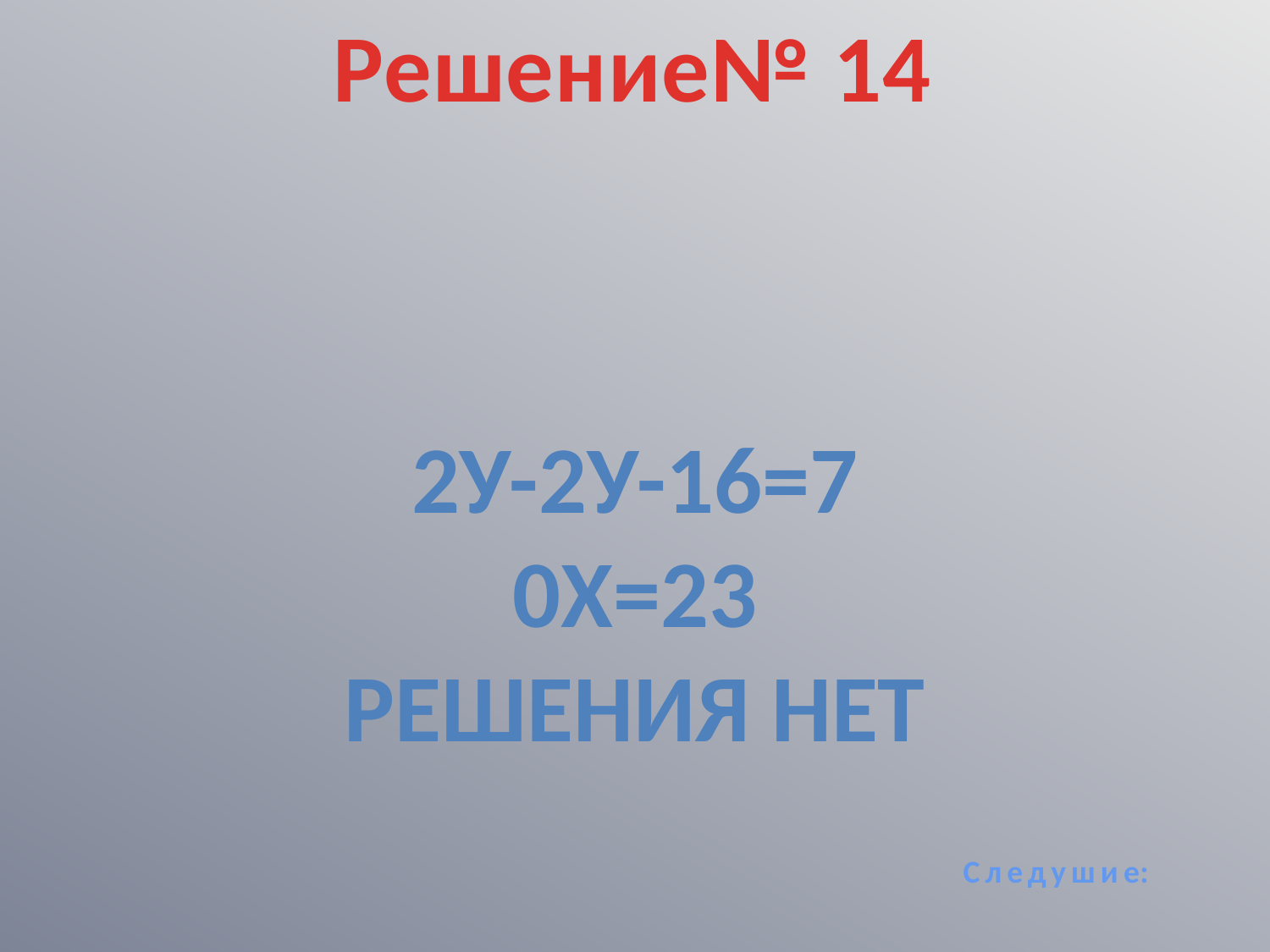

Решение№ 14
2у-2у-16=7
0х=23
Решения нет
Следушие: